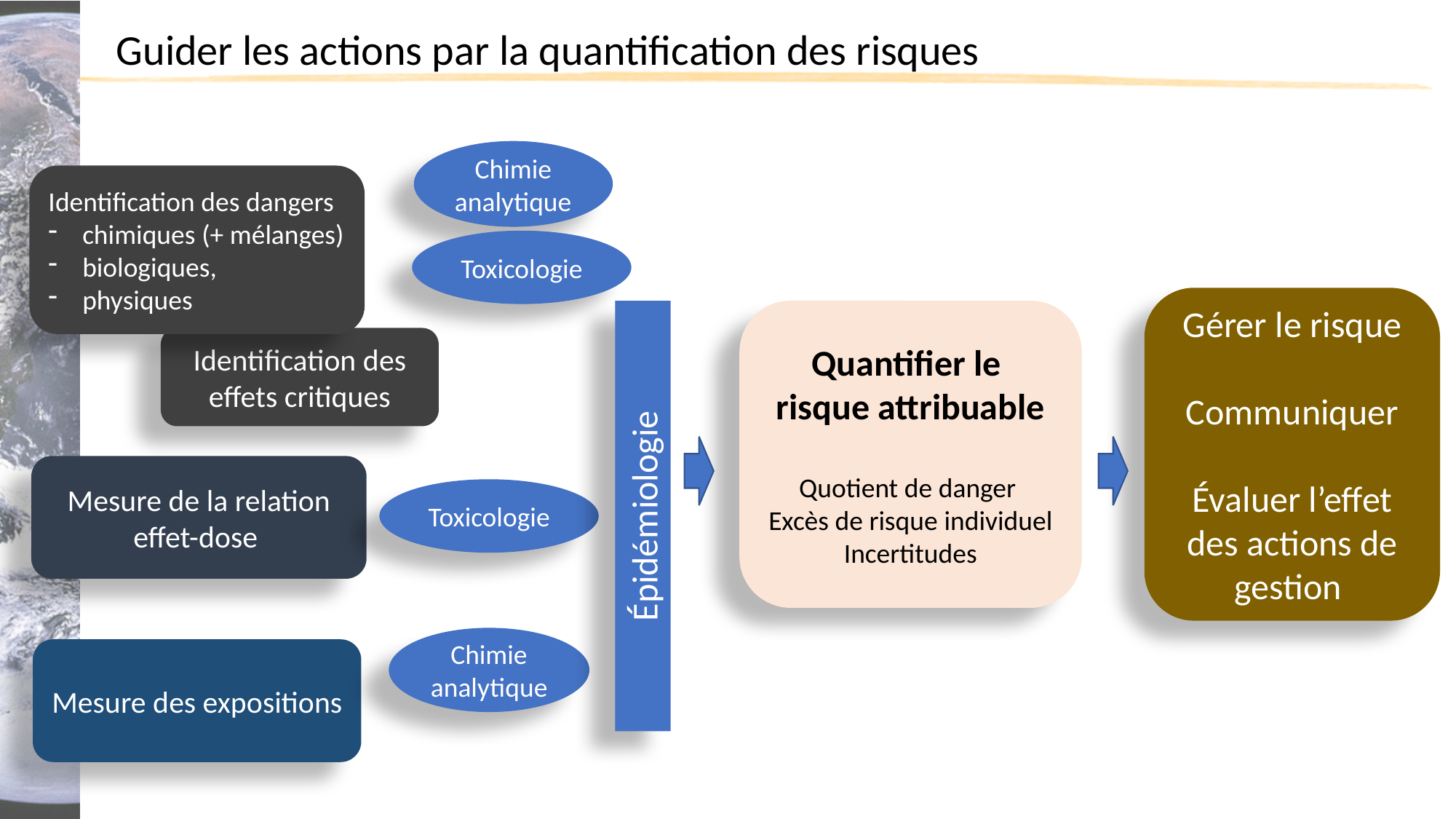

Guider les actions par la quantification des risques
Chimie analytique
Identification des dangers
chimiques (+ mélanges)
biologiques,
physiques
Toxicologie
Identification des effets critiques
Gérer le risque

Communiquer

Évaluer l’effet des actions de gestion
Épidémiologie
Quantifier le
risque attribuable

Quotient de danger
Excès de risque individuel
Incertitudes

Mesure de la relation effet-dose
Toxicologie
Chimie analytique
Mesure des expositions